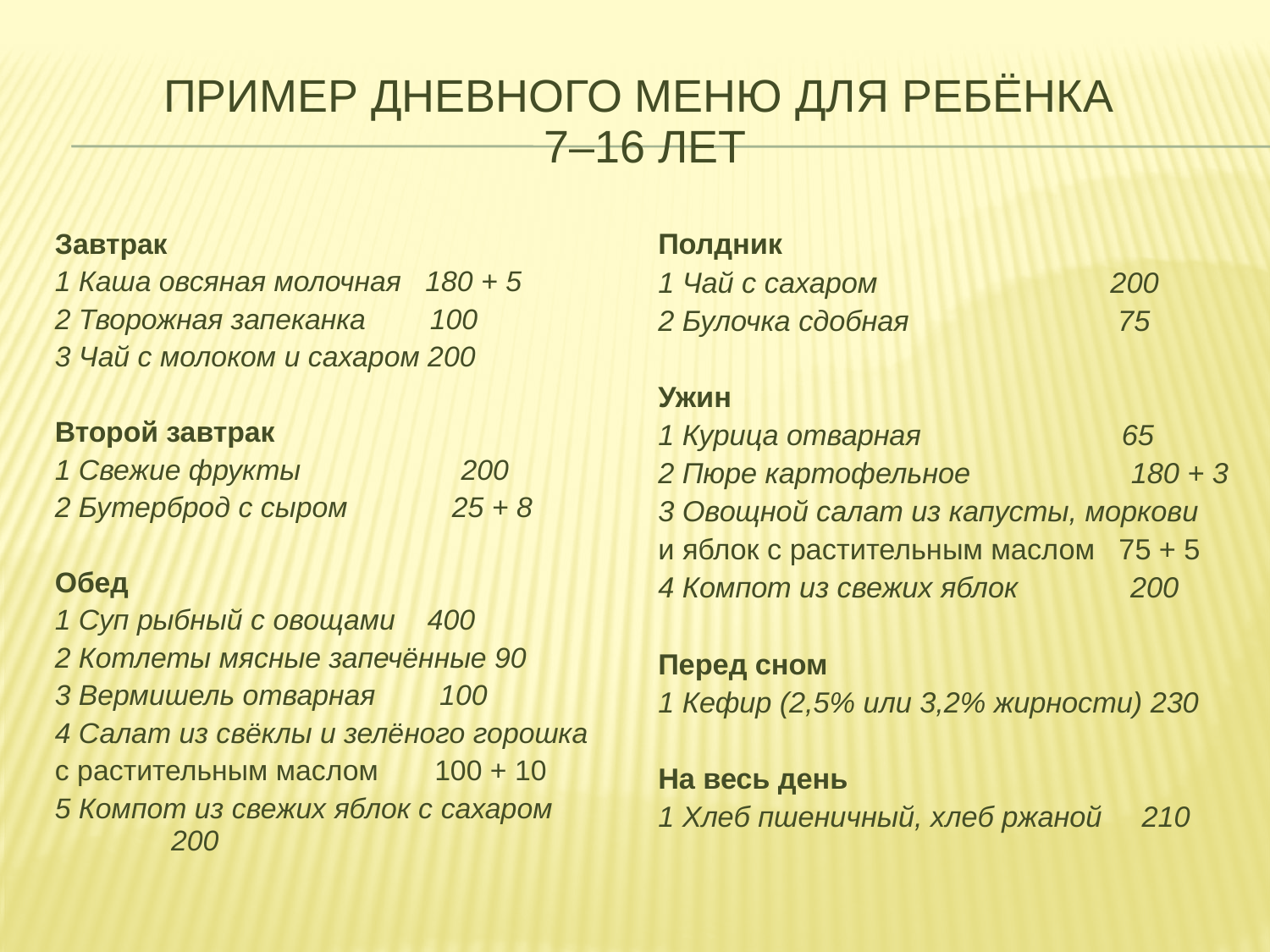

# Пример дневного меню для ребёнка 7–16 лет
Завтрак
1 Каша овсяная молочная   180 + 5
2 Творожная запеканка        100
3 Чай с молоком и сахаром 200

Второй завтрак
1 Свежие фрукты                    200
2 Бутерброд с сыром             25 + 8

Обед
1 Суп рыбный с овощами    400
2 Котлеты мясные запечённые 90
3 Вермишель отварная        100
4 Салат из свёклы и зелёного горошка
с растительным маслом       100 + 10
5 Компот из свежих яблок с сахаром                 200
Полдник
1 Чай с сахаром                             200
2 Булочка сдобная                          75

Ужин
1 Курица отварная                         65
2 Пюре картофельное                    180 + 3
3 Овощной салат из капусты, моркови
и яблок с растительным маслом   75 + 5
4 Компот из свежих яблок              200

Перед сном
1 Кефир (2,5% или 3,2% жирности) 230

На весь день
1 Хлеб пшеничный, хлеб ржаной     210